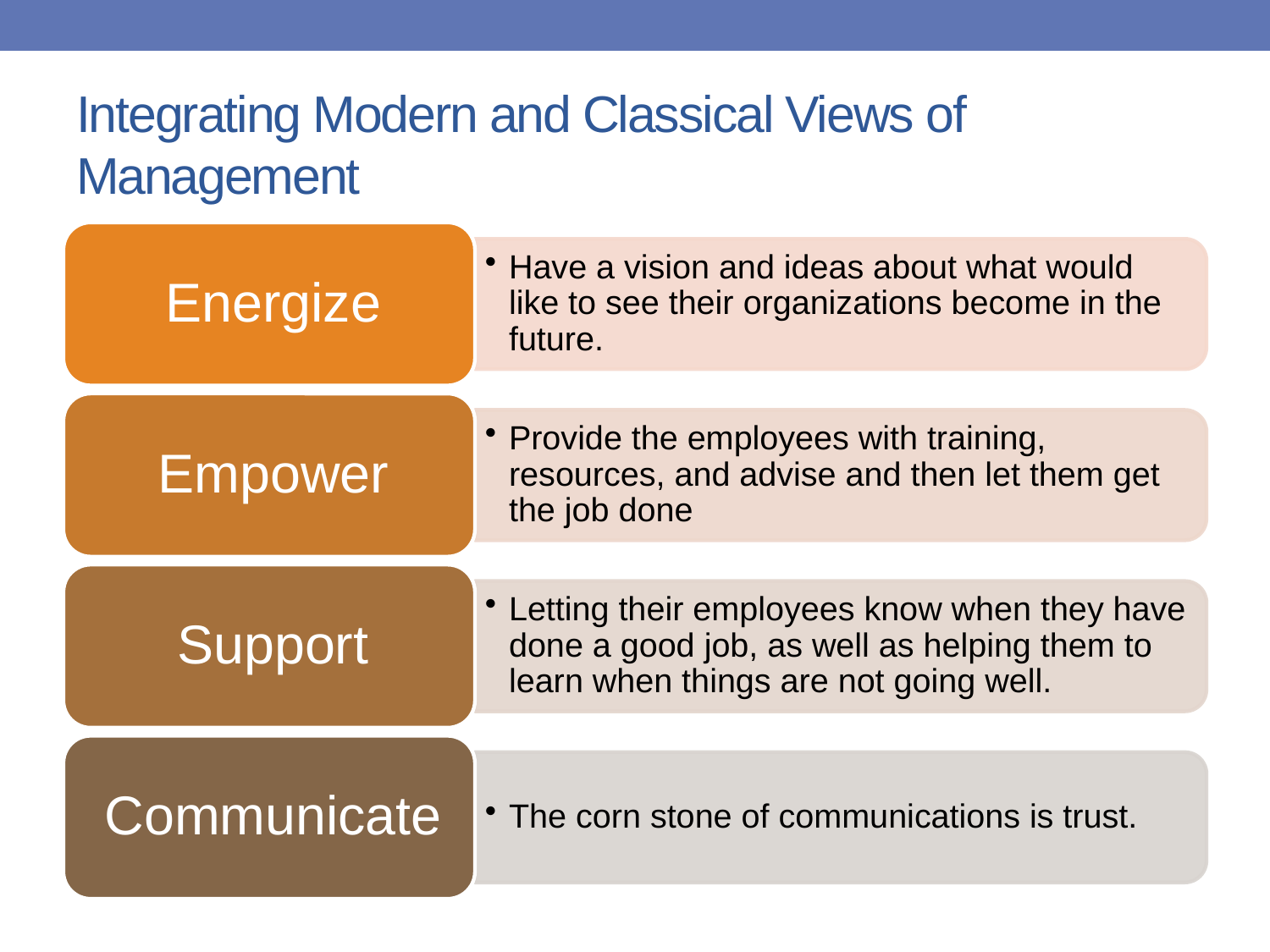

# Integrating Modern and Classical Views of Management
Have a vision and ideas about what would like to see their organizations become in the future.
Energize
Provide the employees with training, resources, and advise and then let them get the job done
Empower
Letting their employees know when they have done a good job, as well as helping them to learn when things are not going well.
Support
The corn stone of communications is trust.
Communicate